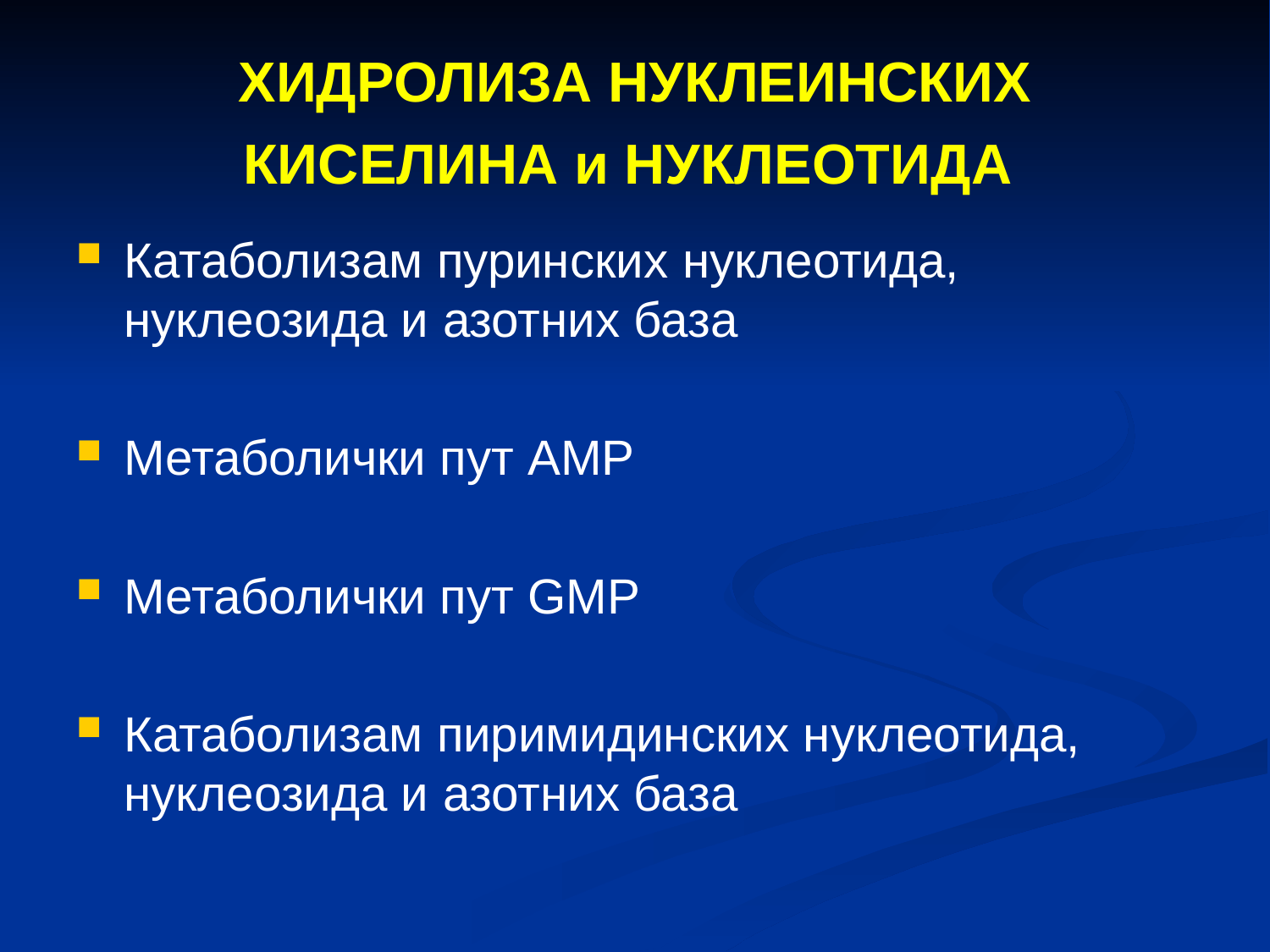

# ХИДРОЛИЗА НУКЛЕИНСКИХ КИСЕЛИНА и НУКЛЕОТИДА
Катаболизам пуринских нуклеотида, нуклеозида и азотних база

Метаболички пут AMP

Метаболички пут GMP

Катаболизам пиримидинских нуклеотида, нуклеозида и азотних база